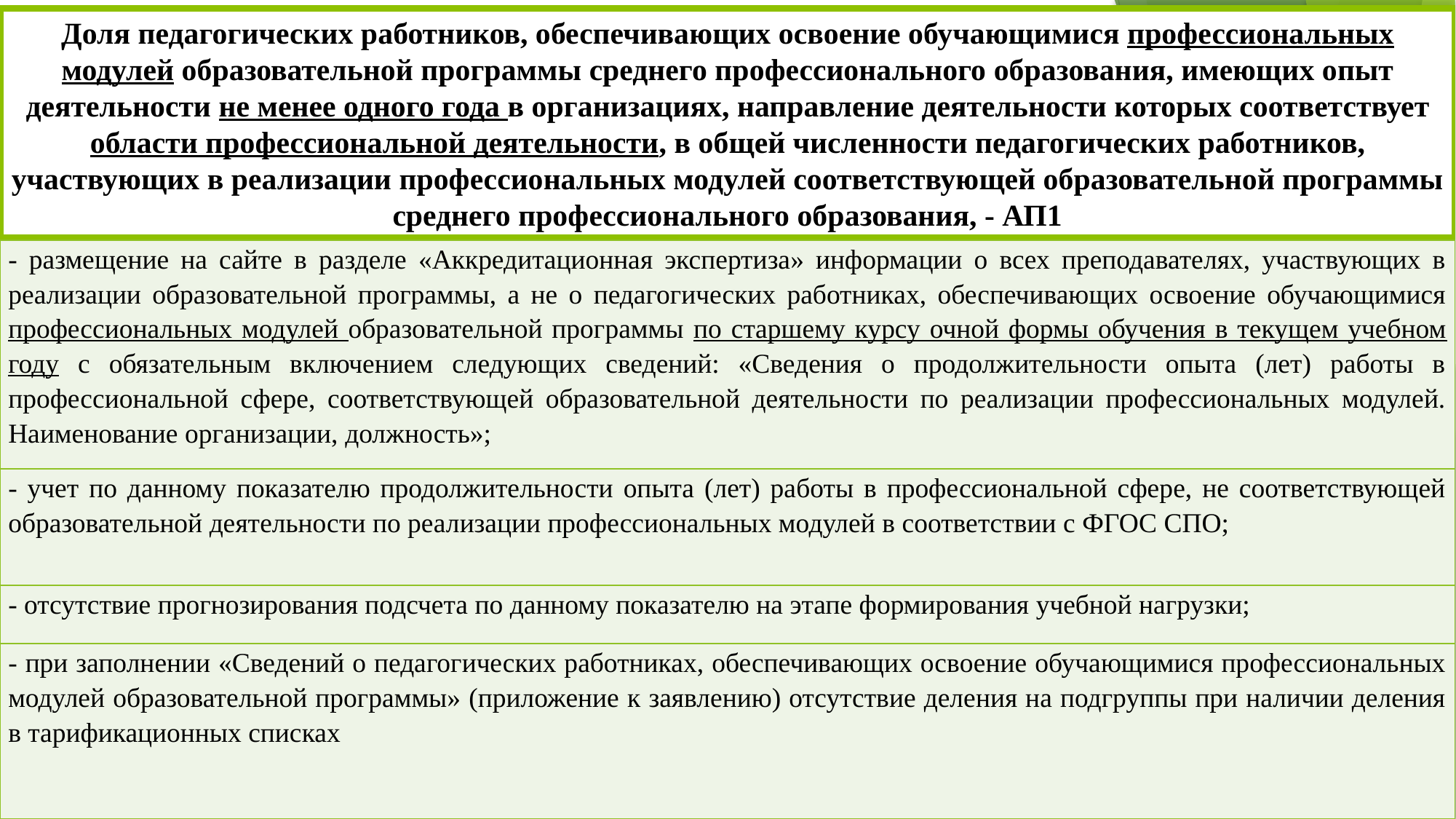

Доля педагогических работников, обеспечивающих освоение обучающимися профессиональных модулей образовательной программы среднего профессионального образования, имеющих опыт деятельности не менее одного года в организациях, направление деятельности которых соответствует области профессиональной деятельности, в общей численности педагогических работников, участвующих в реализации профессиональных модулей соответствующей образовательной программы среднего профессионального образования, - АП1
| - размещение на сайте в разделе «Аккредитационная экспертиза» информации о всех преподавателях, участвующих в реализации образовательной программы, а не о педагогических работниках, обеспечивающих освоение обучающимися профессиональных модулей образовательной программы по старшему курсу очной формы обучения в текущем учебном году с обязательным включением следующих сведений: «Сведения о продолжительности опыта (лет) работы в профессиональной сфере, соответствующей образовательной деятельности по реализации профессиональных модулей. Наименование организации, должность»; |
| --- |
| - учет по данному показателю продолжительности опыта (лет) работы в профессиональной сфере, не соответствующей образовательной деятельности по реализации профессиональных модулей в соответствии с ФГОС СПО; |
| - отсутствие прогнозирования подсчета по данному показателю на этапе формирования учебной нагрузки; |
| - при заполнении «Сведений о педагогических работниках, обеспечивающих освоение обучающимися профессиональных модулей образовательной программы» (приложение к заявлению) отсутствие деления на подгруппы при наличии деления в тарификационных списках |
2